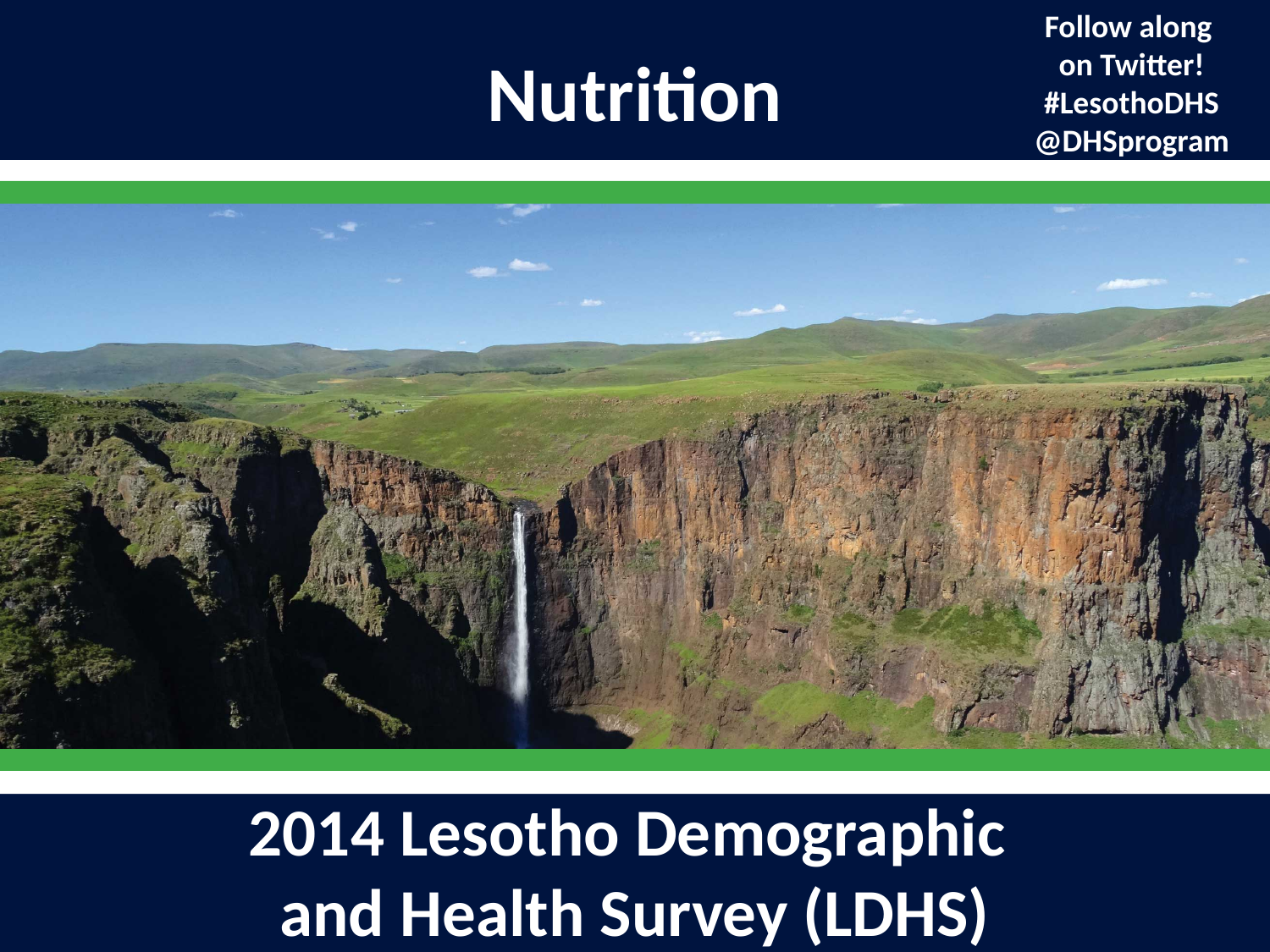

Follow along
on Twitter!
#LesothoDHS
@DHSprogram
Nutrition